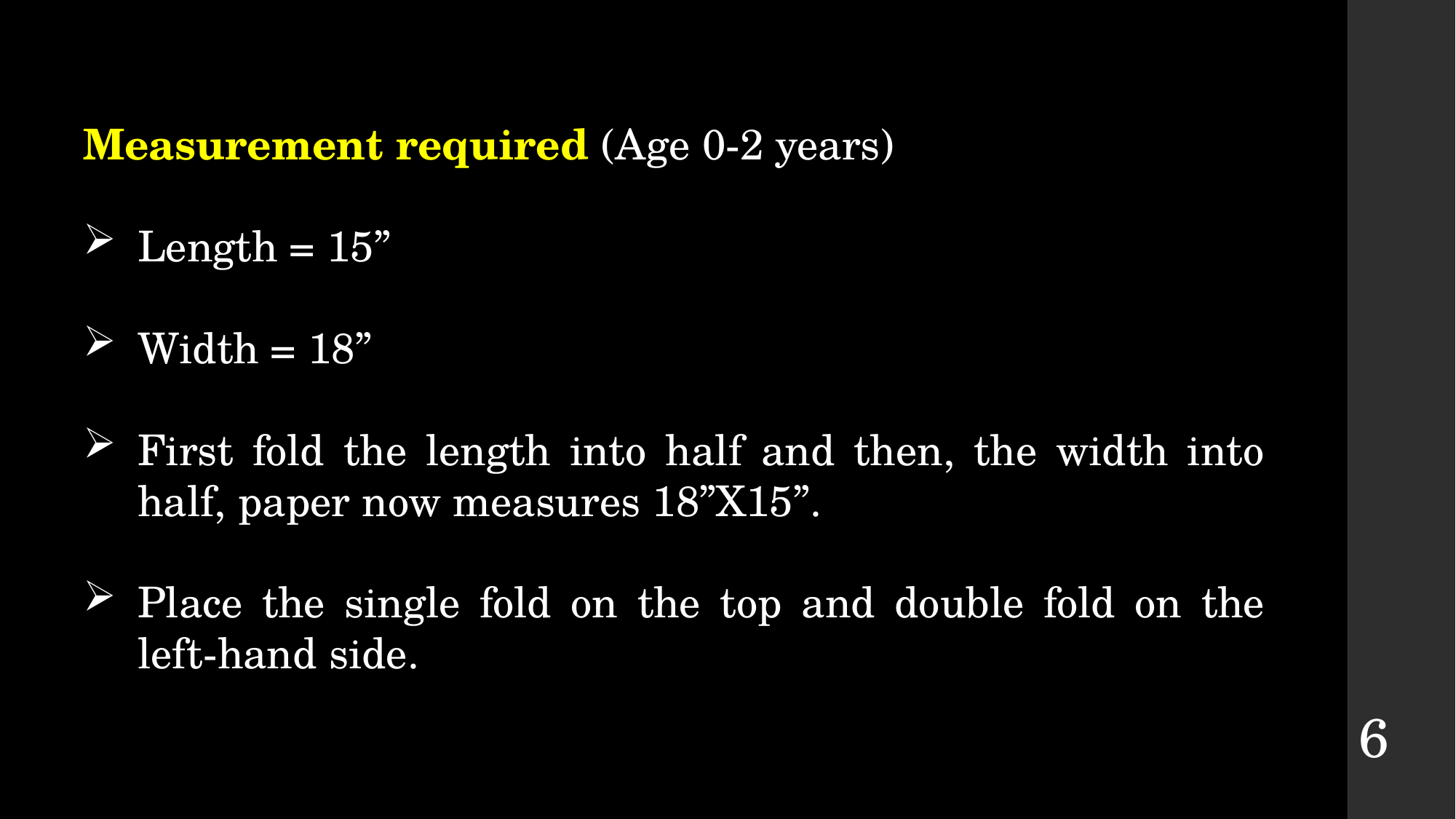

Measurement required (Age 0-2 years)

Length = 15”

Width = 18”

First fold the length into half and then, the width into half, paper now measures 18”X15”.

Place the single fold on the top and double fold on the left-hand side.
6